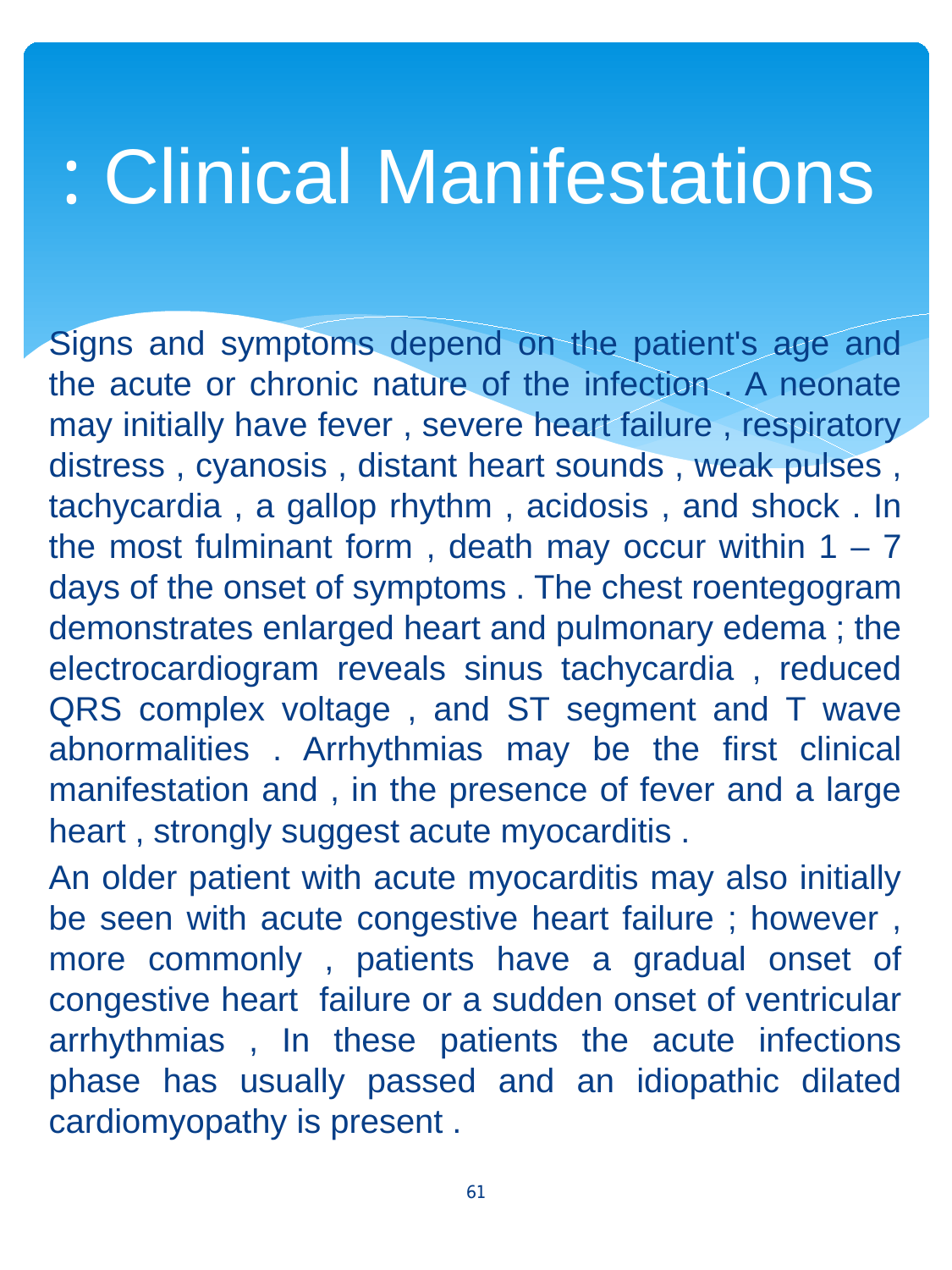

# Clinical Manifestations :
Signs and symptoms depend on the patient's age and the acute or chronic nature of the infection . A neonate may initially have fever , severe heart failure , respiratory distress , cyanosis , distant heart sounds , weak pulses , tachycardia , a gallop rhythm , acidosis , and shock . In the most fulminant form , death may occur within 1 – 7 days of the onset of symptoms . The chest roentegogram demonstrates enlarged heart and pulmonary edema ; the electrocardiogram reveals sinus tachycardia , reduced QRS complex voltage , and ST segment and T wave abnormalities . Arrhythmias may be the first clinical manifestation and , in the presence of fever and a large heart , strongly suggest acute myocarditis .
An older patient with acute myocarditis may also initially be seen with acute congestive heart failure ; however , more commonly , patients have a gradual onset of congestive heart  failure or a sudden onset of ventricular arrhythmias , In these patients the acute infections phase has usually passed and an idiopathic dilated cardiomyopathy is present .

61